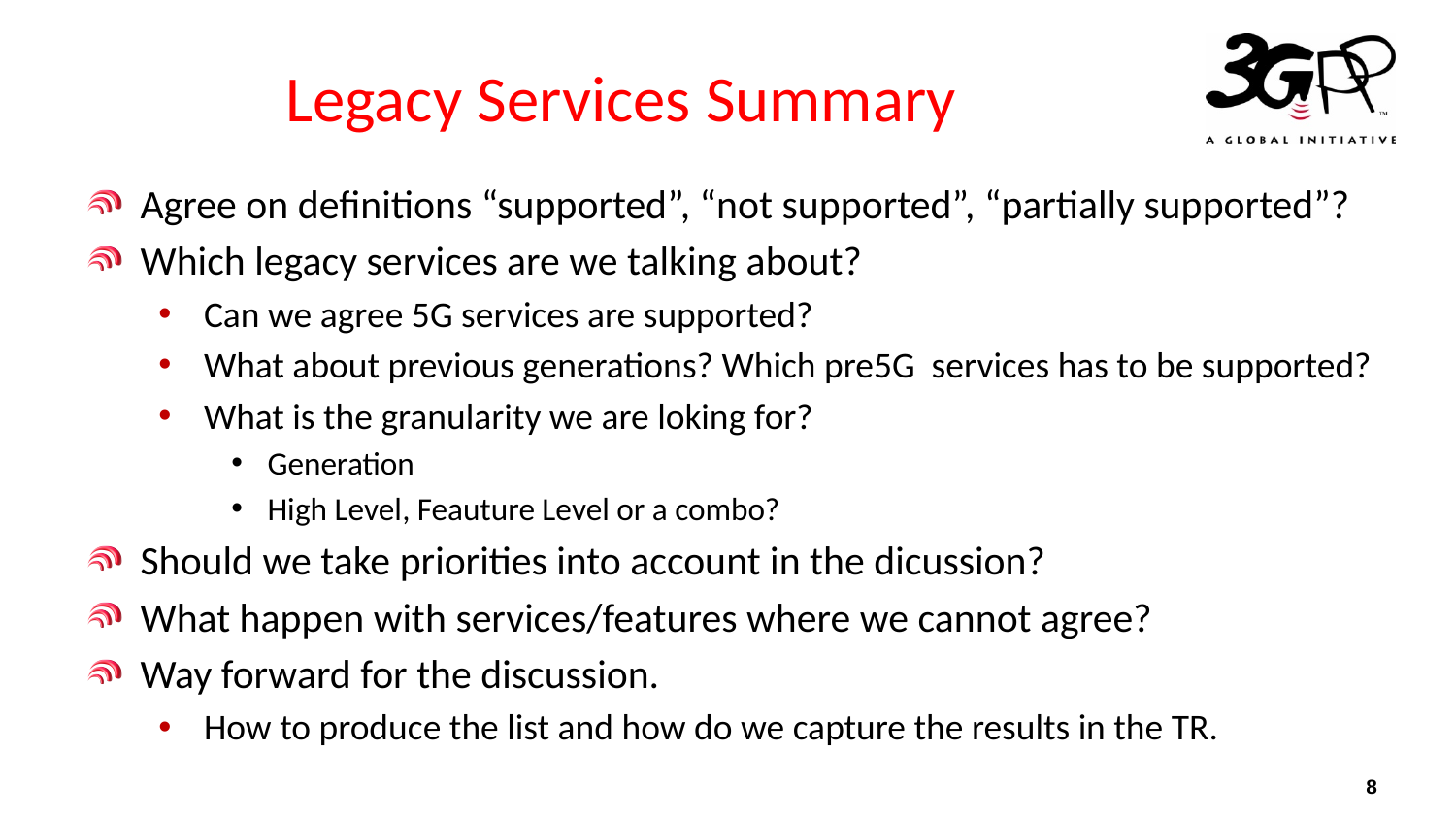

# Legacy Services Summary
Agree on definitions “supported”, “not supported”, “partially supported”?
Which legacy services are we talking about?
Can we agree 5G services are supported?
What about previous generations? Which pre5G  services has to be supported?
What is the granularity we are loking for?
Generation
High Level, Feauture Level or a combo?
Should we take priorities into account in the dicussion?
What happen with services/features where we cannot agree?
Way forward for the discussion.
How to produce the list and how do we capture the results in the TR.